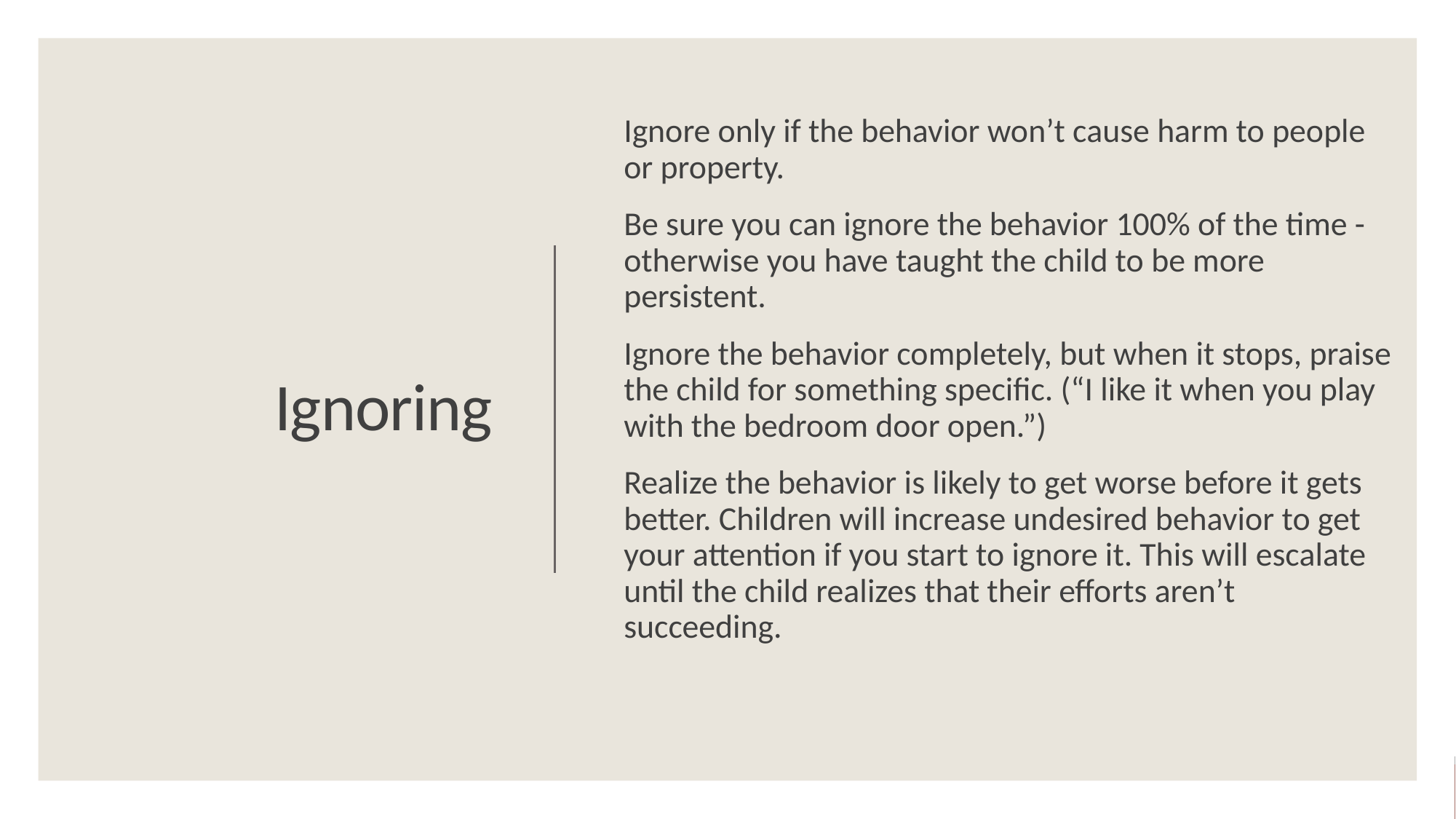

Ignore only if the behavior won’t cause harm to people or property.
Be sure you can ignore the behavior 100% of the time - otherwise you have taught the child to be more persistent.
Ignore the behavior completely, but when it stops, praise the child for something specific. (“I like it when you play with the bedroom door open.”)
Realize the behavior is likely to get worse before it gets better. Children will increase undesired behavior to get your attention if you start to ignore it. This will escalate until the child realizes that their efforts aren’t succeeding.

# Ignoring